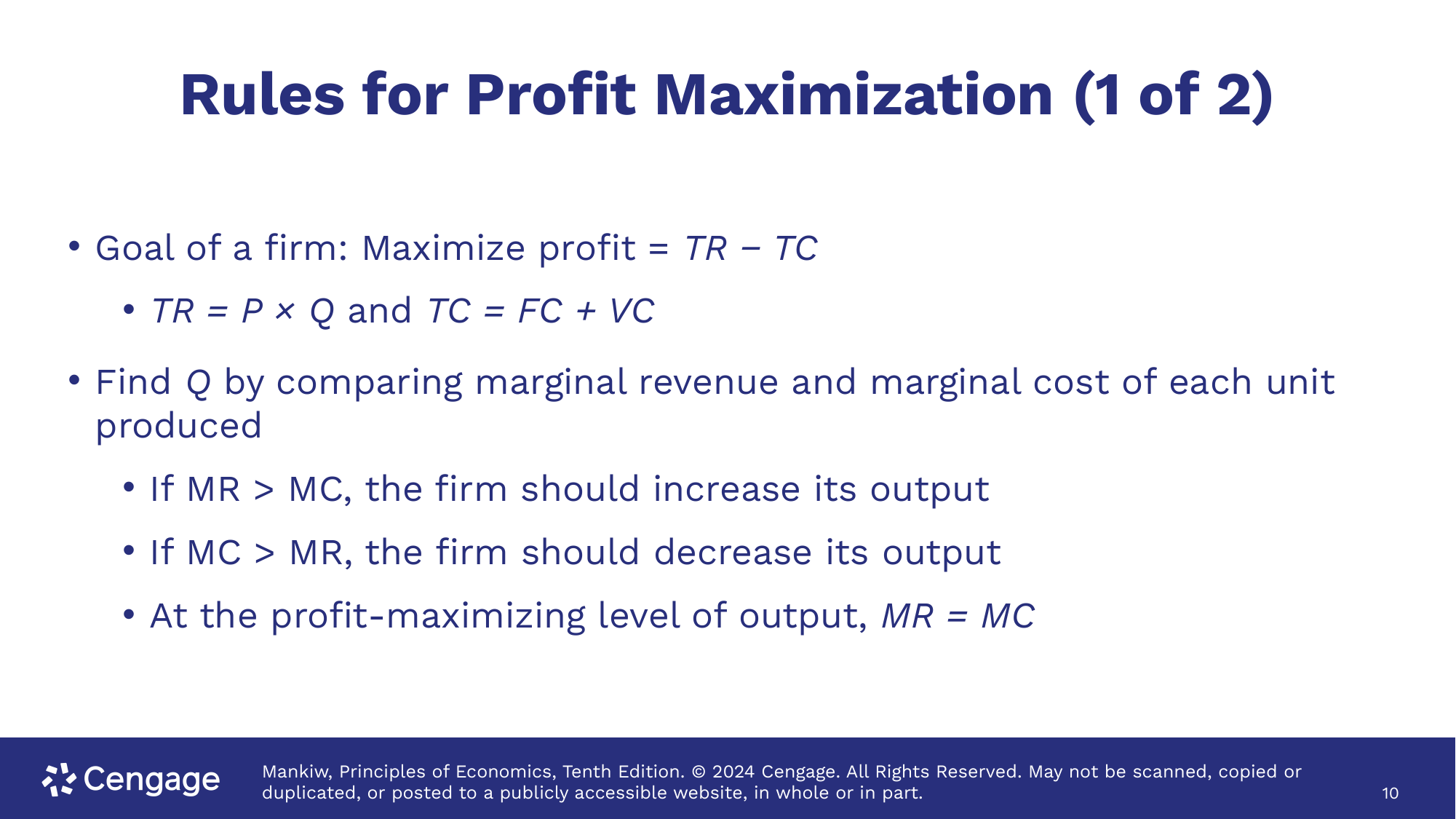

# Rules for Profit Maximization (1 of 2)
Goal of a firm: Maximize profit = TR − TC
TR = P × Q and TC = FC + VC
Find Q by comparing marginal revenue and marginal cost of each unit produced
If MR > MC, the firm should increase its output
If MC > MR, the firm should decrease its output
At the profit-maximizing level of output, MR = MC